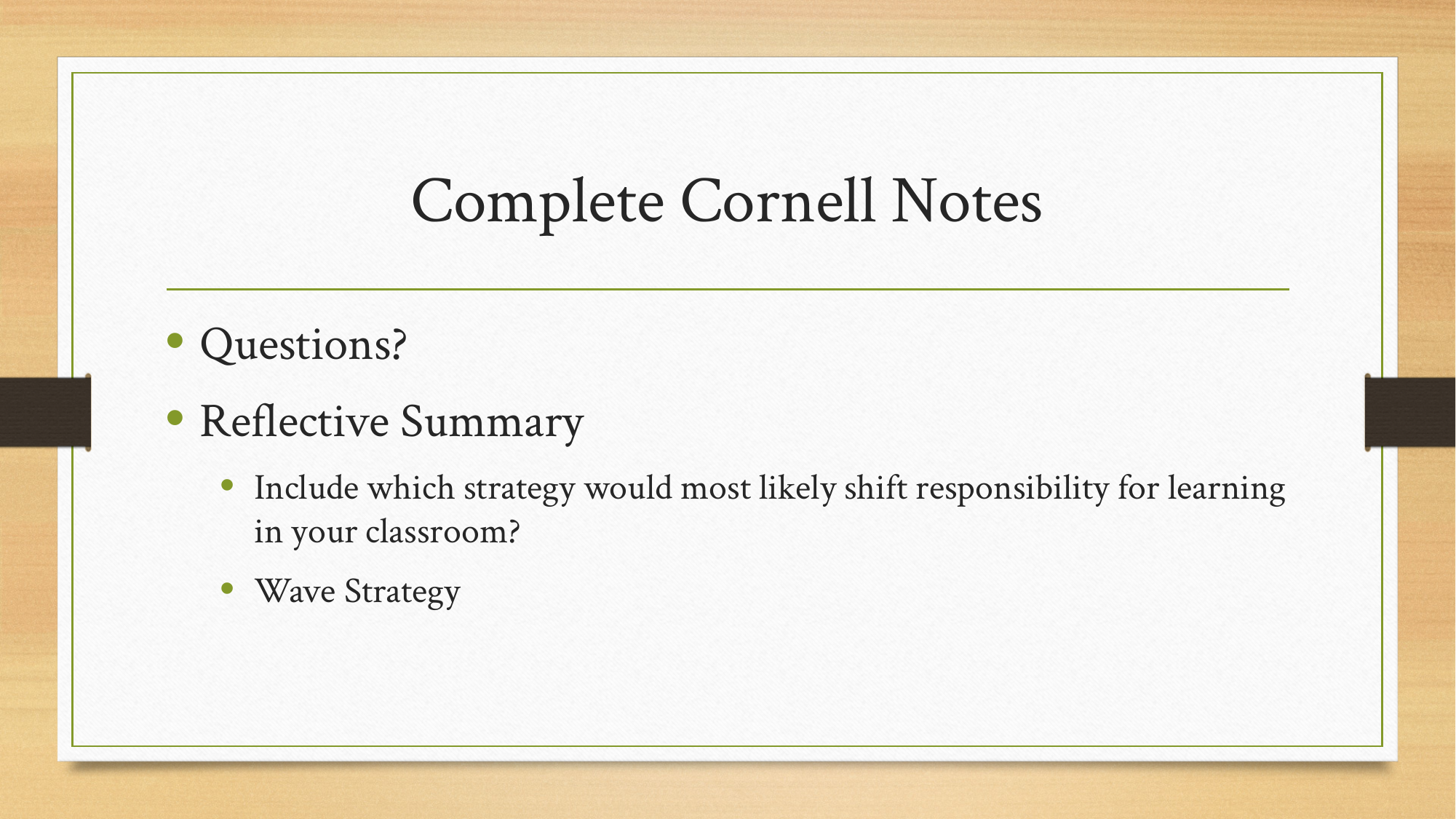

# Complete Cornell Notes
Questions?
Reflective Summary
Include which strategy would most likely shift responsibility for learning in your classroom?
Wave Strategy